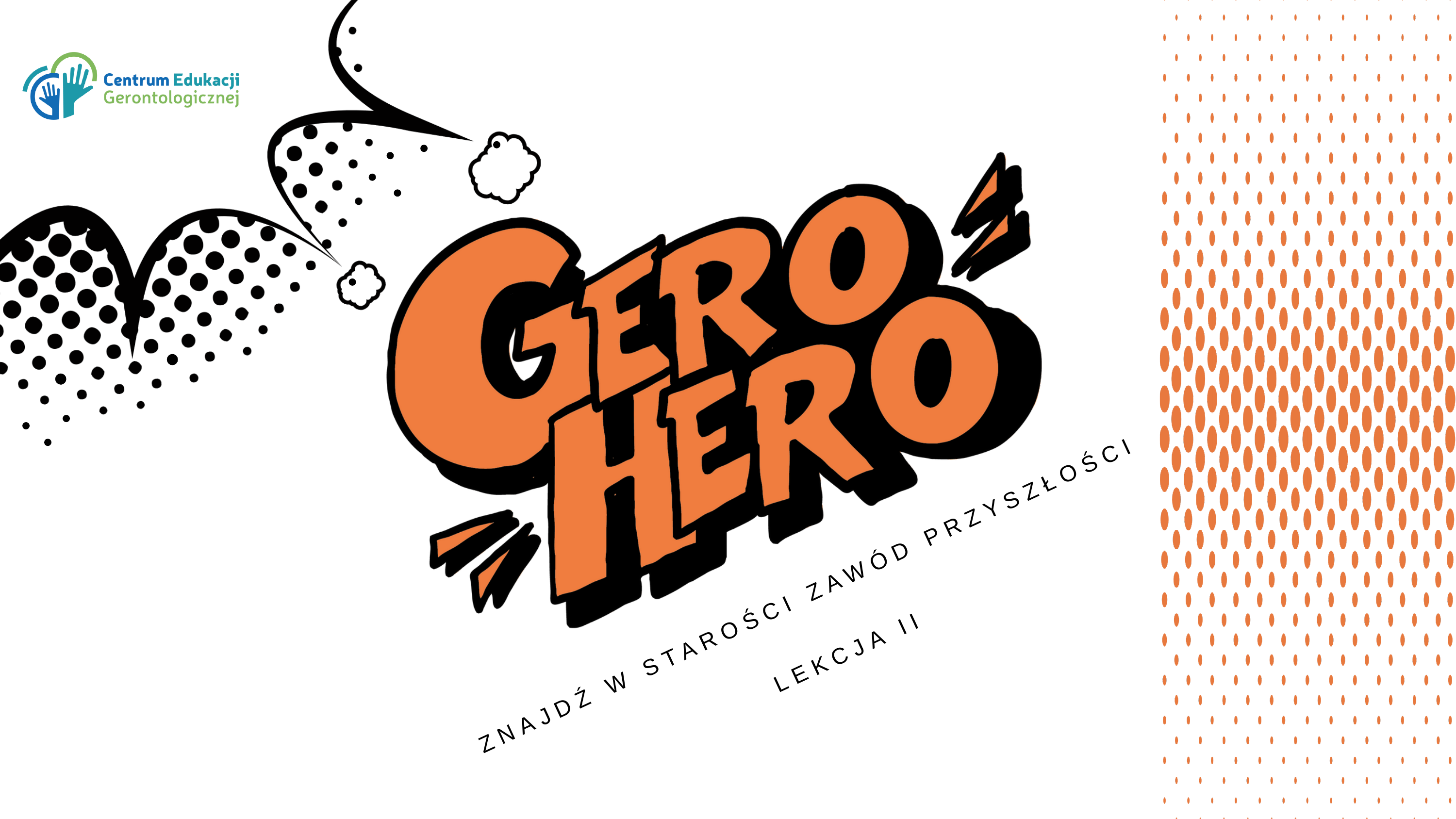

ZNAJDŹ W STAROŚCI ZAWÓD PRZYSZŁOŚCI

LEKCJA II